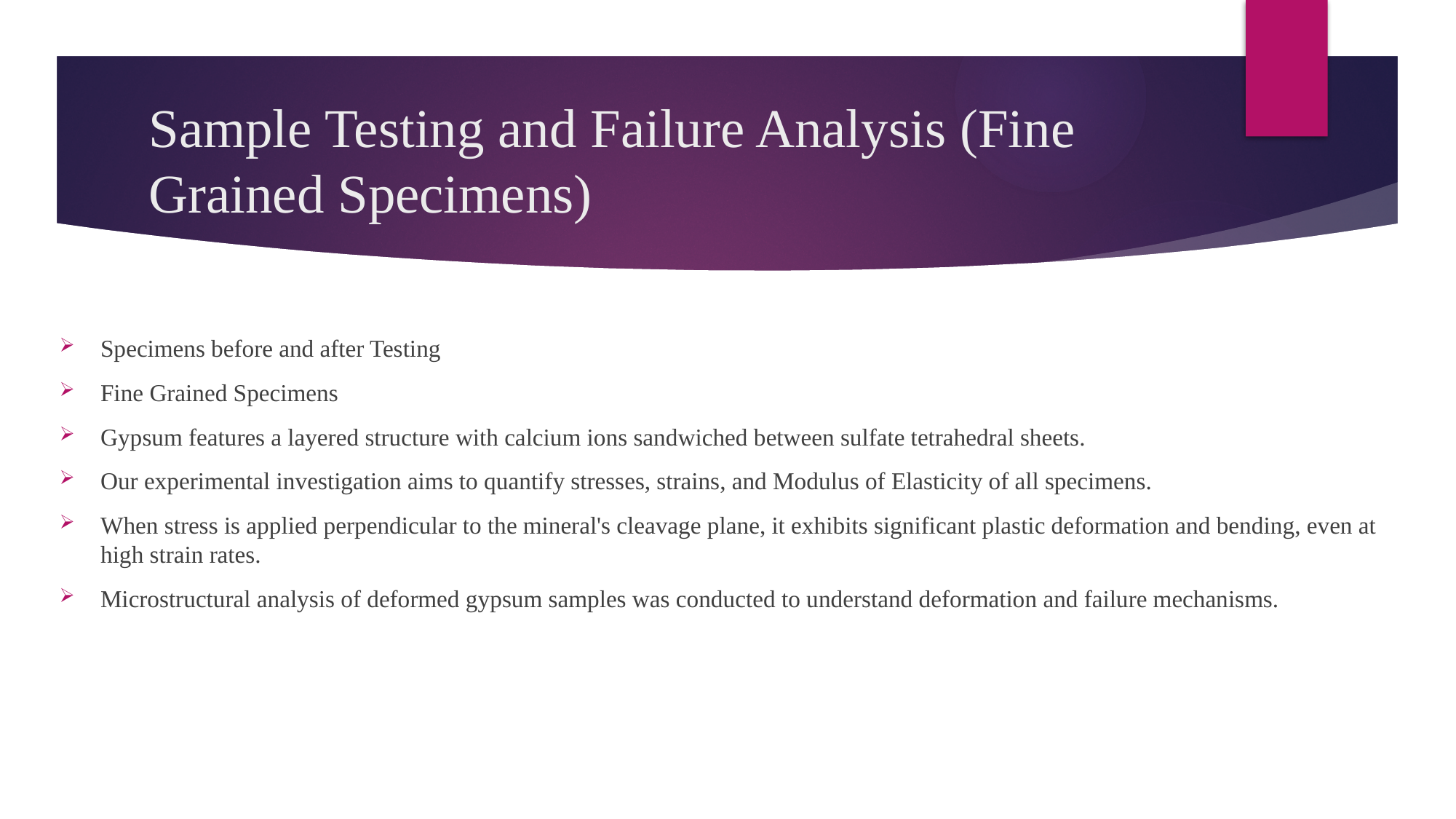

# Sample Testing and Failure Analysis (Fine Grained Specimens)
Specimens before and after Testing
Fine Grained Specimens
Gypsum features a layered structure with calcium ions sandwiched between sulfate tetrahedral sheets.
Our experimental investigation aims to quantify stresses, strains, and Modulus of Elasticity of all specimens.
When stress is applied perpendicular to the mineral's cleavage plane, it exhibits significant plastic deformation and bending, even at high strain rates.
Microstructural analysis of deformed gypsum samples was conducted to understand deformation and failure mechanisms.